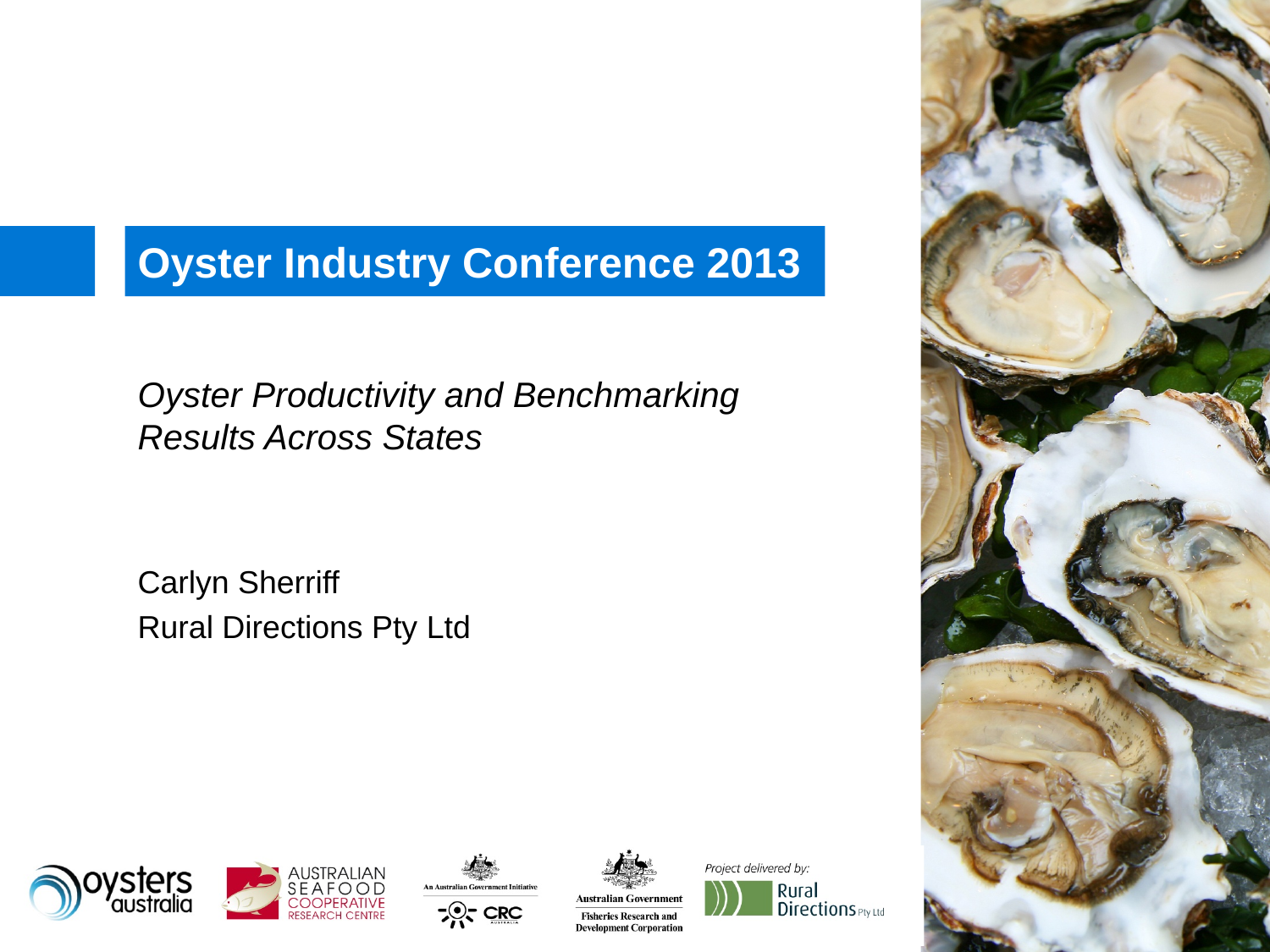

# Oyster Industry Conference 2013
Oyster Productivity and Benchmarking Results Across States

Carlyn Sherriff
Rural Directions Pty Ltd